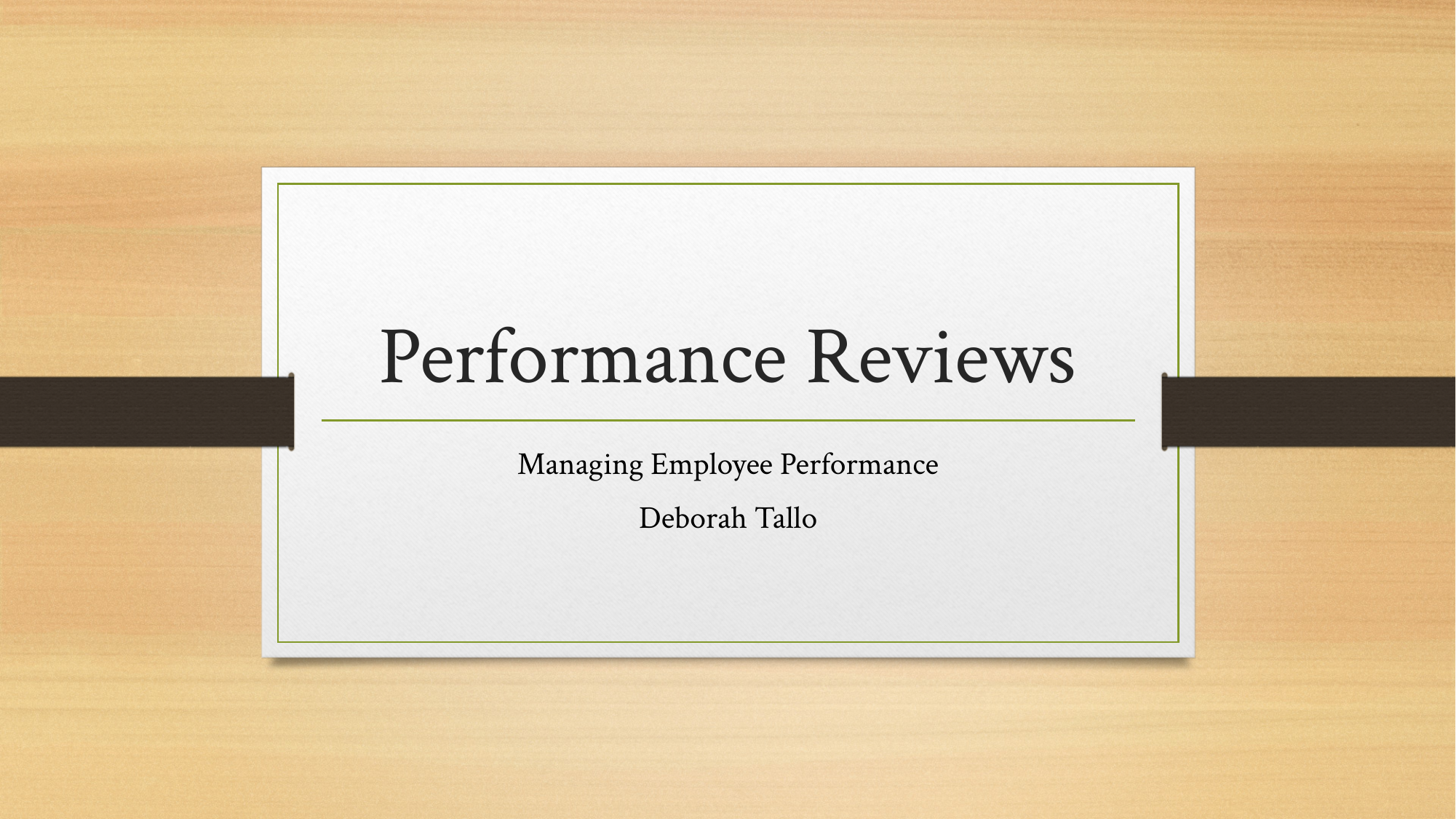

# Performance Reviews
Managing Employee Performance
Deborah Tallo